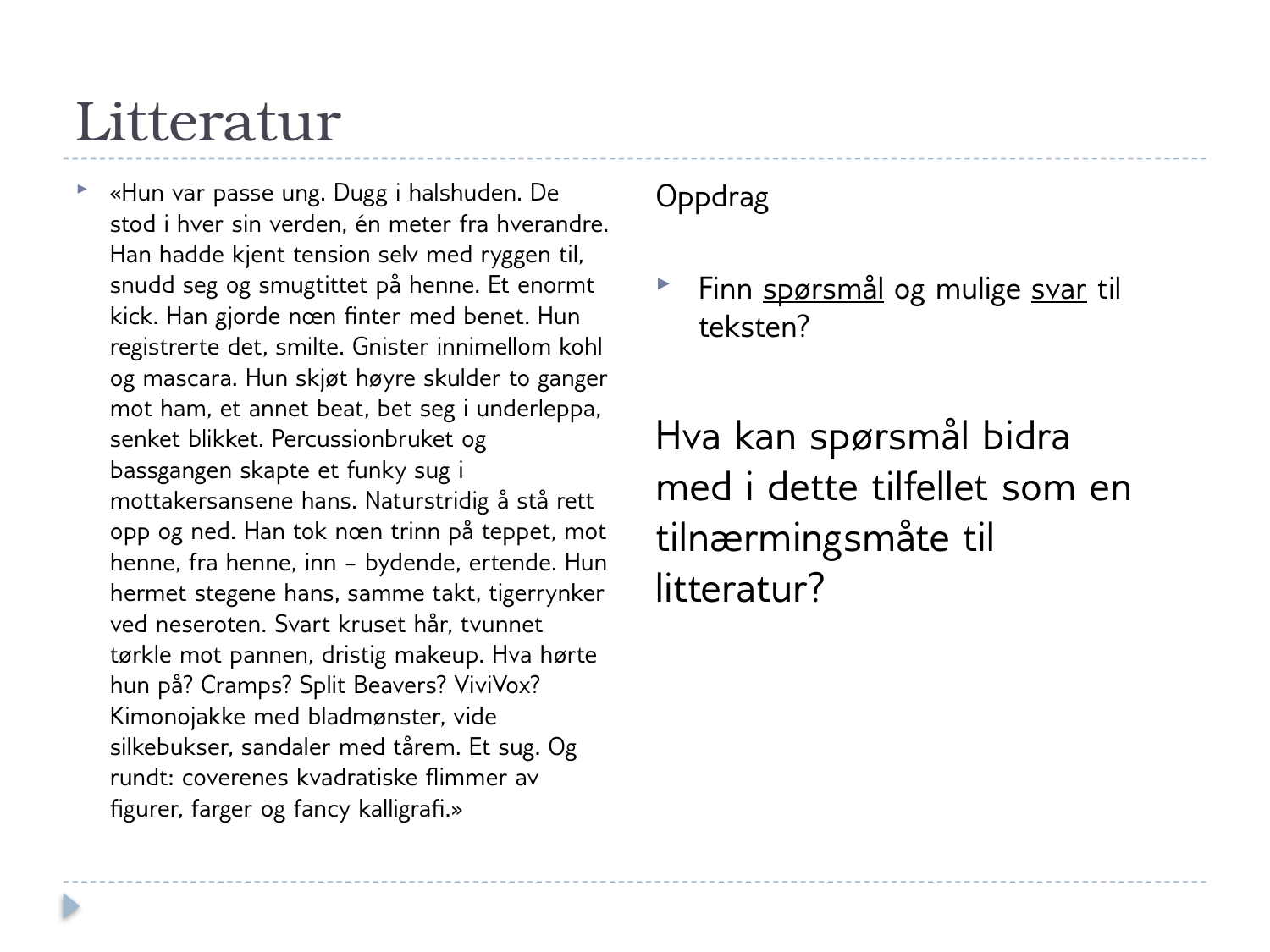

# Litteratur
Oppdrag

Finn spørsmål og mulige svar til teksten?
«Hun var passe ung. Dugg i halshuden. De stod i hver sin verden, én meter fra hverandre. Han hadde kjent tension selv med ryggen til, snudd seg og smugtittet på henne. Et enormt kick. Han gjorde noen finter med benet. Hun registrerte det, smilte. Gnister innimellom kohl og mascara. Hun skjøt høyre skulder to ganger mot ham, et annet beat, bet seg i underleppa, senket blikket. Percussionbruket og bassgangen skapte et funky sug i mottakersansene hans. Naturstridig å stå rett opp og ned. Han tok noen trinn på teppet, mot henne, fra henne, inn – bydende, ertende. Hun hermet stegene hans, samme takt, tigerrynker ved neseroten. Svart kruset hår, tvunnet tørkle mot pannen, dristig makeup. Hva hørte hun på? Cramps? Split Beavers? ViviVox? Kimonojakke med bladmønster, vide silkebukser, sandaler med tårem. Et sug. Og rundt: coverenes kvadratiske flimmer av figurer, farger og fancy kalligrafi.»
Hva kan spørsmål bidra med i dette tilfellet som en tilnærmingsmåte til litteratur?